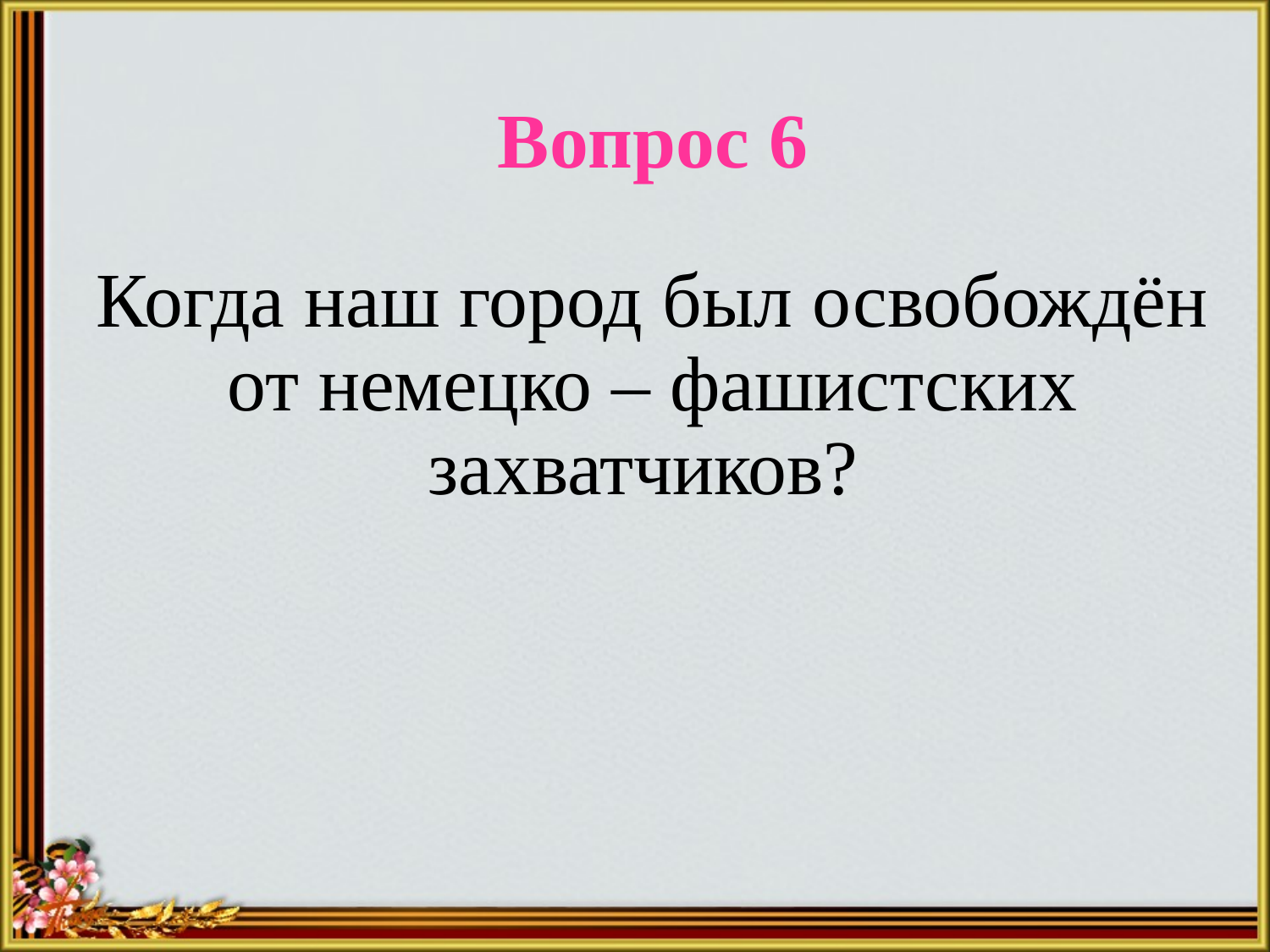

# Вопрос 6
Когда наш город был освобождён от немецко – фашистских захватчиков?